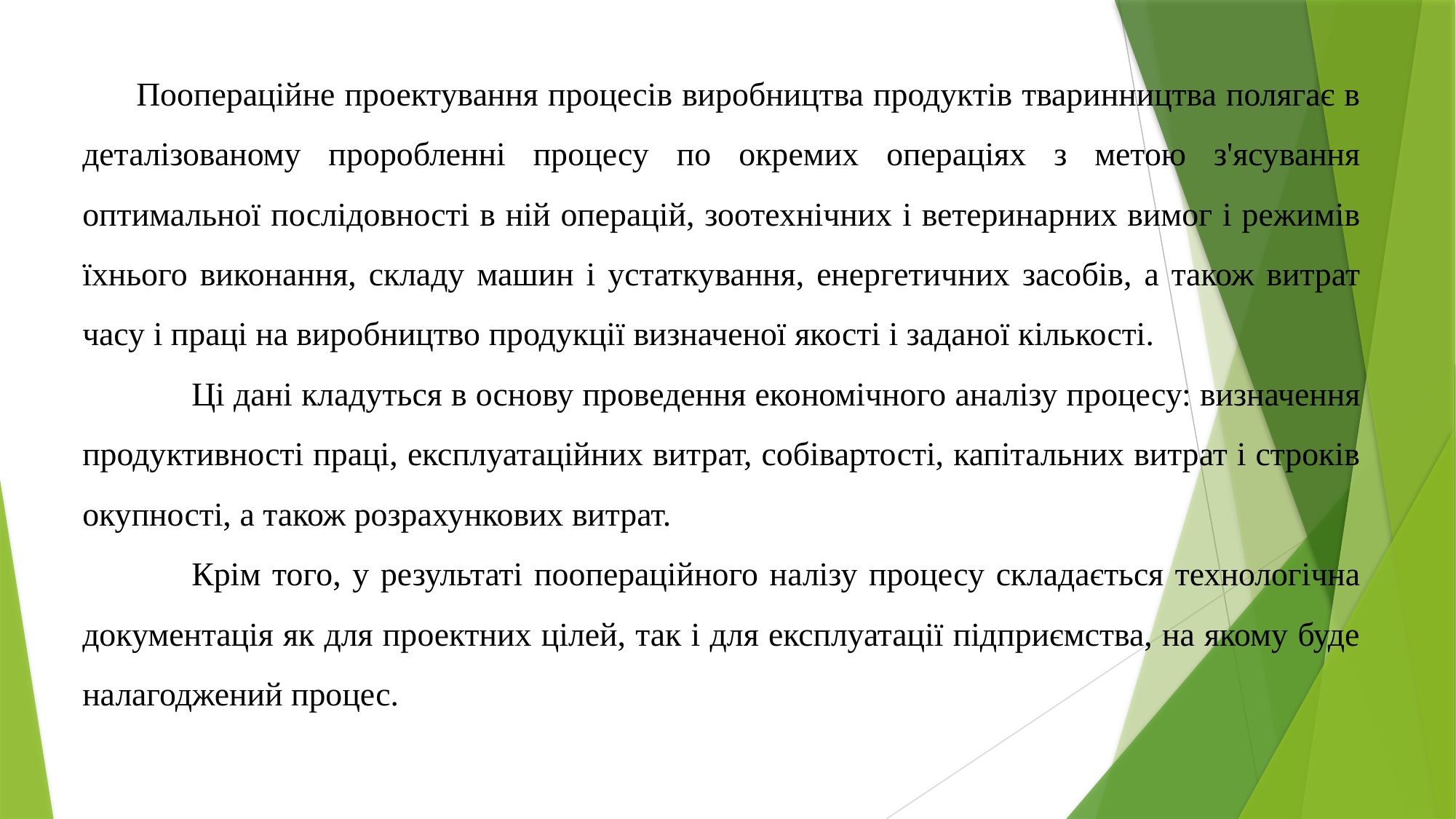

Поопераційне проектування процесів виробництва продуктів тваринництва полягає в деталізованому проробленні процесу по окремих операціях з метою з'ясування оптимальної послідовності в ній операцій, зоотехнічних і ветеринарних вимог і режимів їхнього виконання, складу машин і устаткування, енергетичних засобів, а також витрат часу і праці на виробництво продукції визначеної якості і заданої кількості.
	Ці дані кладуться в основу проведення економічного аналізу процесу: визначення продуктивності праці, експлуатаційних витрат, собівартості, капітальних витрат і строків окупності, а також розрахункових витрат.
	Крім того, у результаті поопераційного налізу процесу складається технологічна документація як для проектних цілей, так і для експлуатації підприємства, на якому буде налагоджений процес.